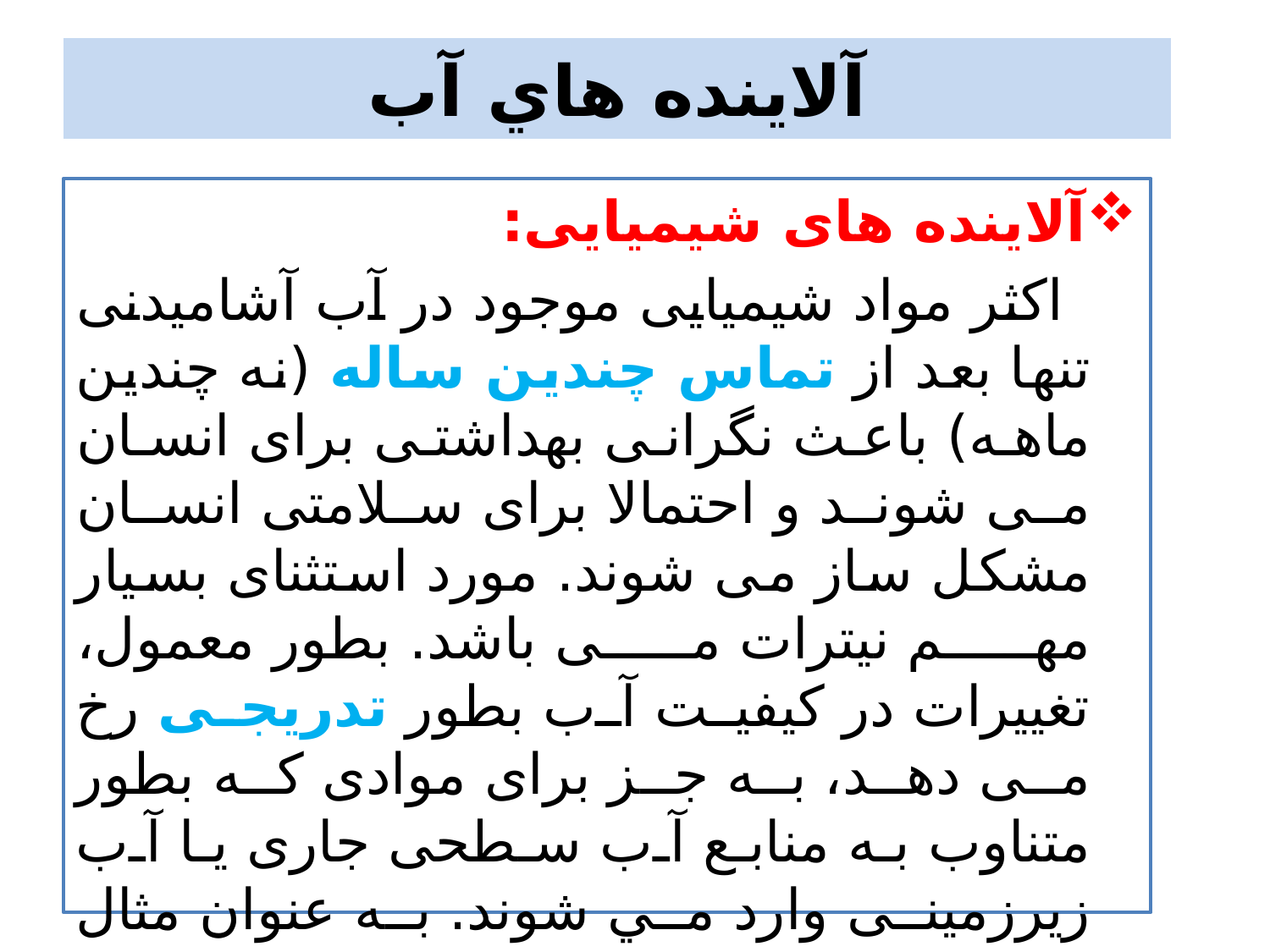

# آلاينده هاي آب
آلاینده های شیمیایی:
    اکثر مواد شیمیایی موجود در آب آشامیدنی تنها بعد از تماس چندین ساله (نه چندین ماهه) باعث نگرانی بهداشتی برای انسان می شوند و احتمالا برای سلامتی انسان مشکل ساز می شوند. مورد استثنای بسیار مهم نیترات می باشد. بطور معمول، تغییرات در کیفیت آب بطور تدریجی رخ می دهد، به جز برای موادی که بطور متناوب به منابع آب سطحی جاری یا آب زیرزمینی وارد مي شوند. به عنوان مثال مي توان به تركيباتي كه از محل دفن زباله آلوده تخلیه شده یا نشت می کنند، اشاره نمود.